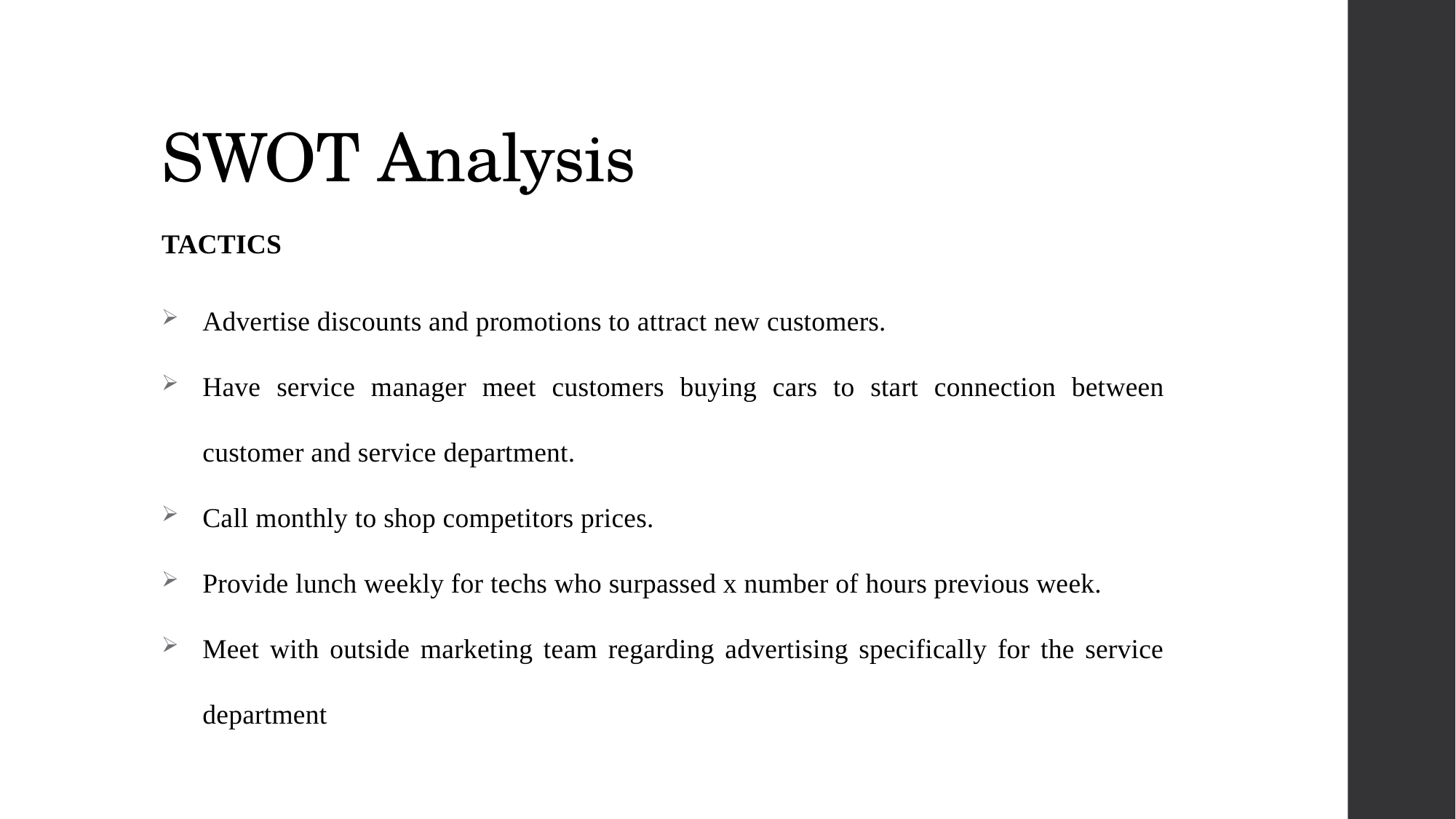

# SWOT Analysis
TACTICS
Advertise discounts and promotions to attract new customers.
Have service manager meet customers buying cars to start connection between customer and service department.
Call monthly to shop competitors prices.
Provide lunch weekly for techs who surpassed x number of hours previous week.
Meet with outside marketing team regarding advertising specifically for the service department